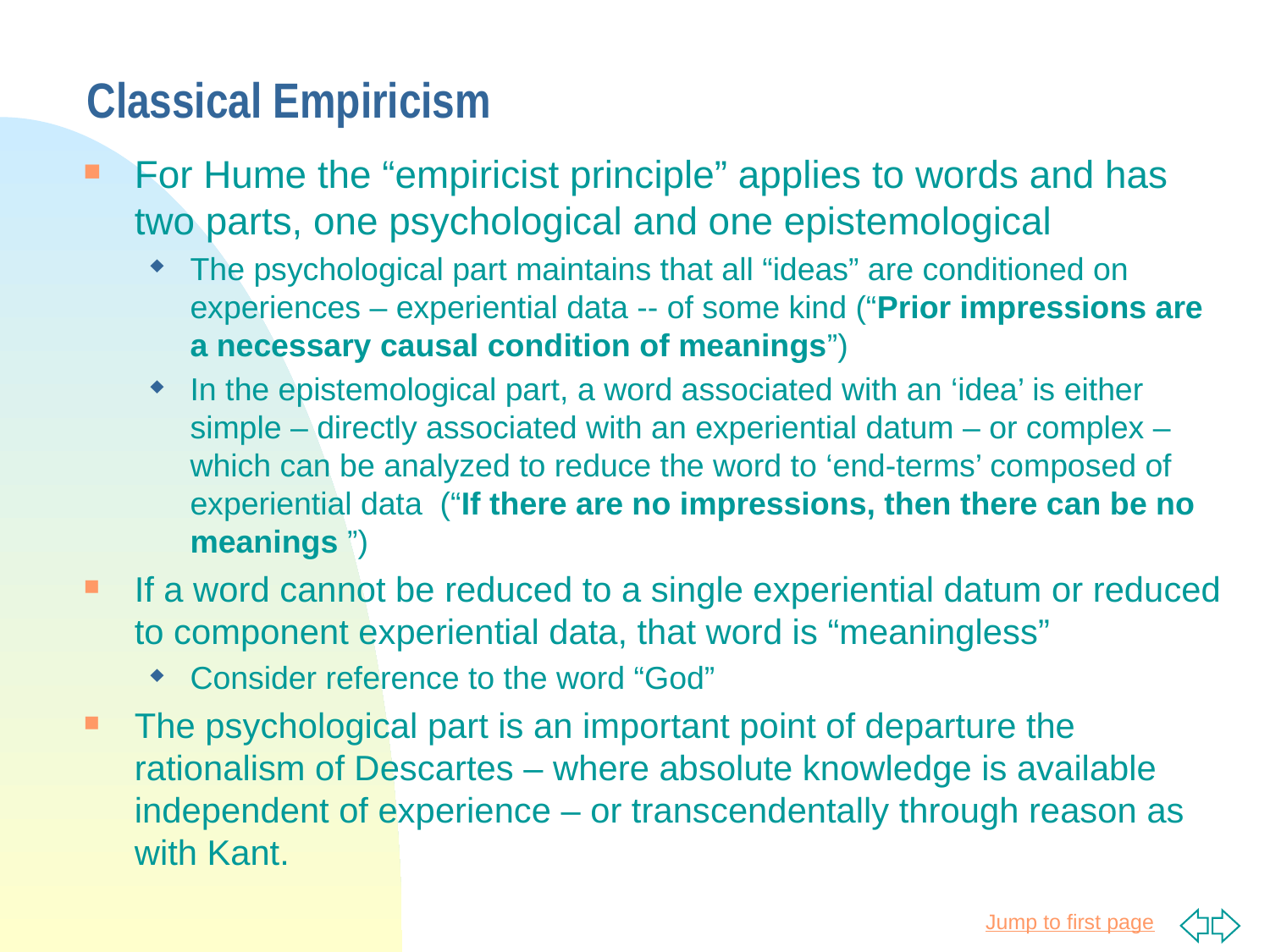

# Classical Empiricism
For Hume the “empiricist principle” applies to words and has two parts, one psychological and one epistemological
The psychological part maintains that all “ideas” are conditioned on experiences – experiential data -- of some kind (“Prior impressions are a necessary causal condition of meanings”)
In the epistemological part, a word associated with an ‘idea’ is either simple – directly associated with an experiential datum – or complex – which can be analyzed to reduce the word to ‘end-terms’ composed of experiential data  (“If there are no impressions, then there can be no meanings ”)
If a word cannot be reduced to a single experiential datum or reduced to component experiential data, that word is “meaningless”
Consider reference to the word “God”
The psychological part is an important point of departure the rationalism of Descartes – where absolute knowledge is available independent of experience – or transcendentally through reason as with Kant.